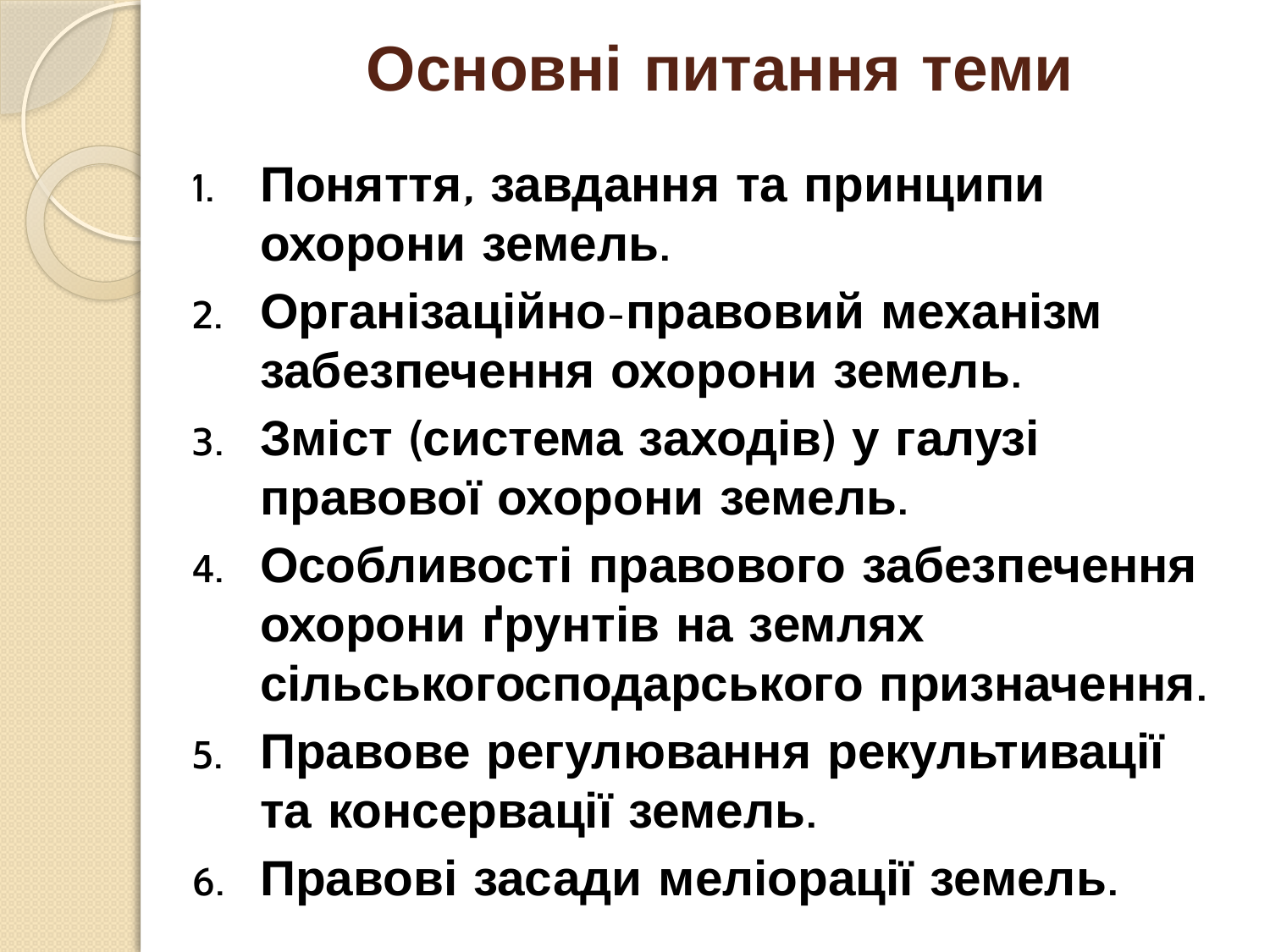

# Основні питання теми
Поняття, завдання та принципи охорони земель.
Організаційно-правовий механізм забезпечення охорони земель.
Зміст (система заходів) у галузі правової охорони земель.
Особливості правового забезпечення охорони ґрунтів на землях сільськогосподарського призначення.
Правове регулювання рекультивації та консервації земель.
Правові засади меліорації земель.